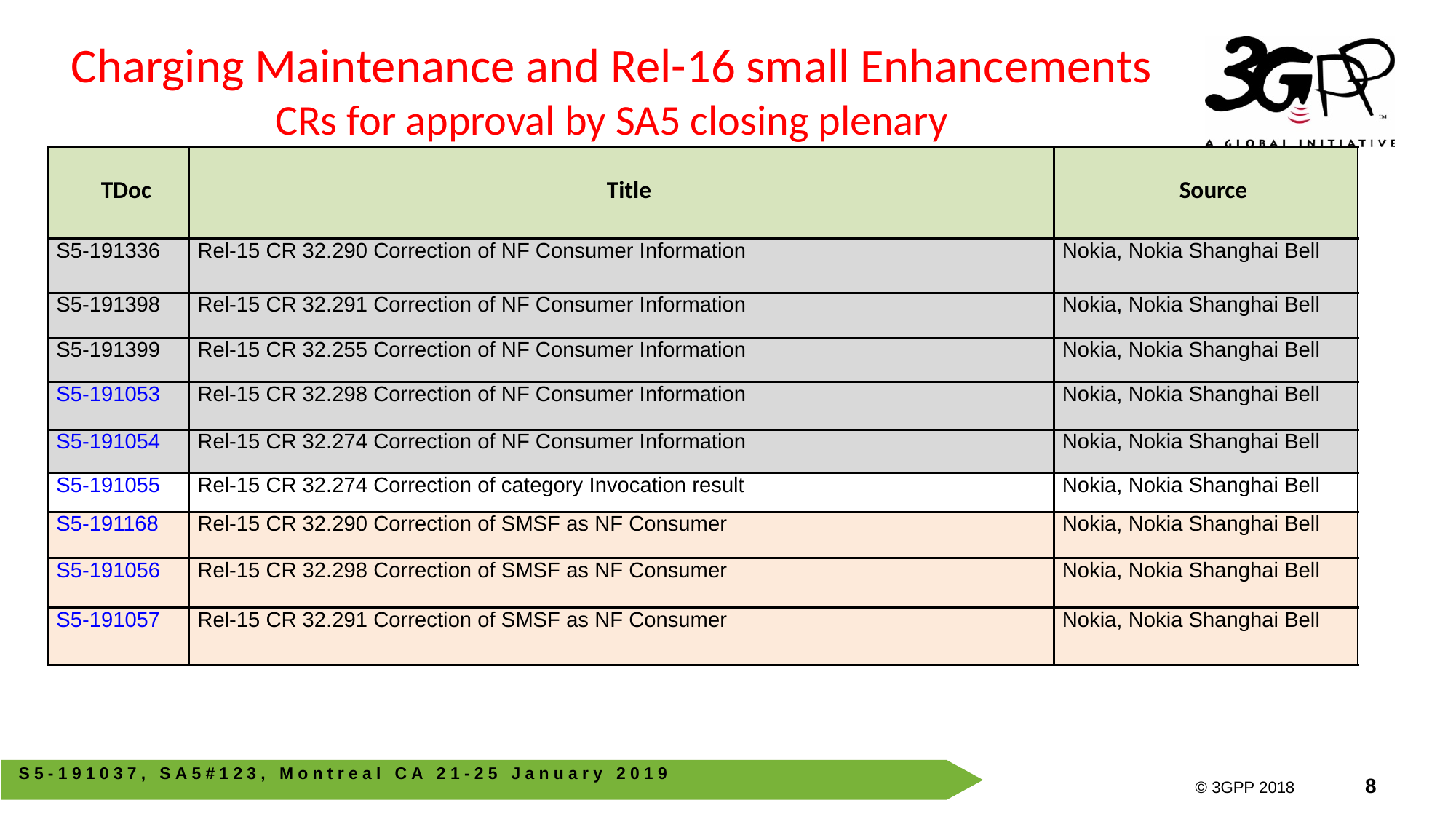

Charging Maintenance and Rel-16 small Enhancements CRs for approval by SA5 closing plenary
| TDoc | Title | Source |
| --- | --- | --- |
| S5-191336 | Rel-15 CR 32.290 Correction of NF Consumer Information | Nokia, Nokia Shanghai Bell |
| S5-191398 | Rel-15 CR 32.291 Correction of NF Consumer Information | Nokia, Nokia Shanghai Bell |
| S5-191399 | Rel-15 CR 32.255 Correction of NF Consumer Information | Nokia, Nokia Shanghai Bell |
| S5-191053 | Rel-15 CR 32.298 Correction of NF Consumer Information | Nokia, Nokia Shanghai Bell |
| S5-191054 | Rel-15 CR 32.274 Correction of NF Consumer Information | Nokia, Nokia Shanghai Bell |
| S5-191055 | Rel-15 CR 32.274 Correction of category Invocation result | Nokia, Nokia Shanghai Bell |
| S5-191168 | Rel-15 CR 32.290 Correction of SMSF as NF Consumer | Nokia, Nokia Shanghai Bell |
| S5-191056 | Rel-15 CR 32.298 Correction of SMSF as NF Consumer | Nokia, Nokia Shanghai Bell |
| S5-191057 | Rel-15 CR 32.291 Correction of SMSF as NF Consumer | Nokia, Nokia Shanghai Bell |